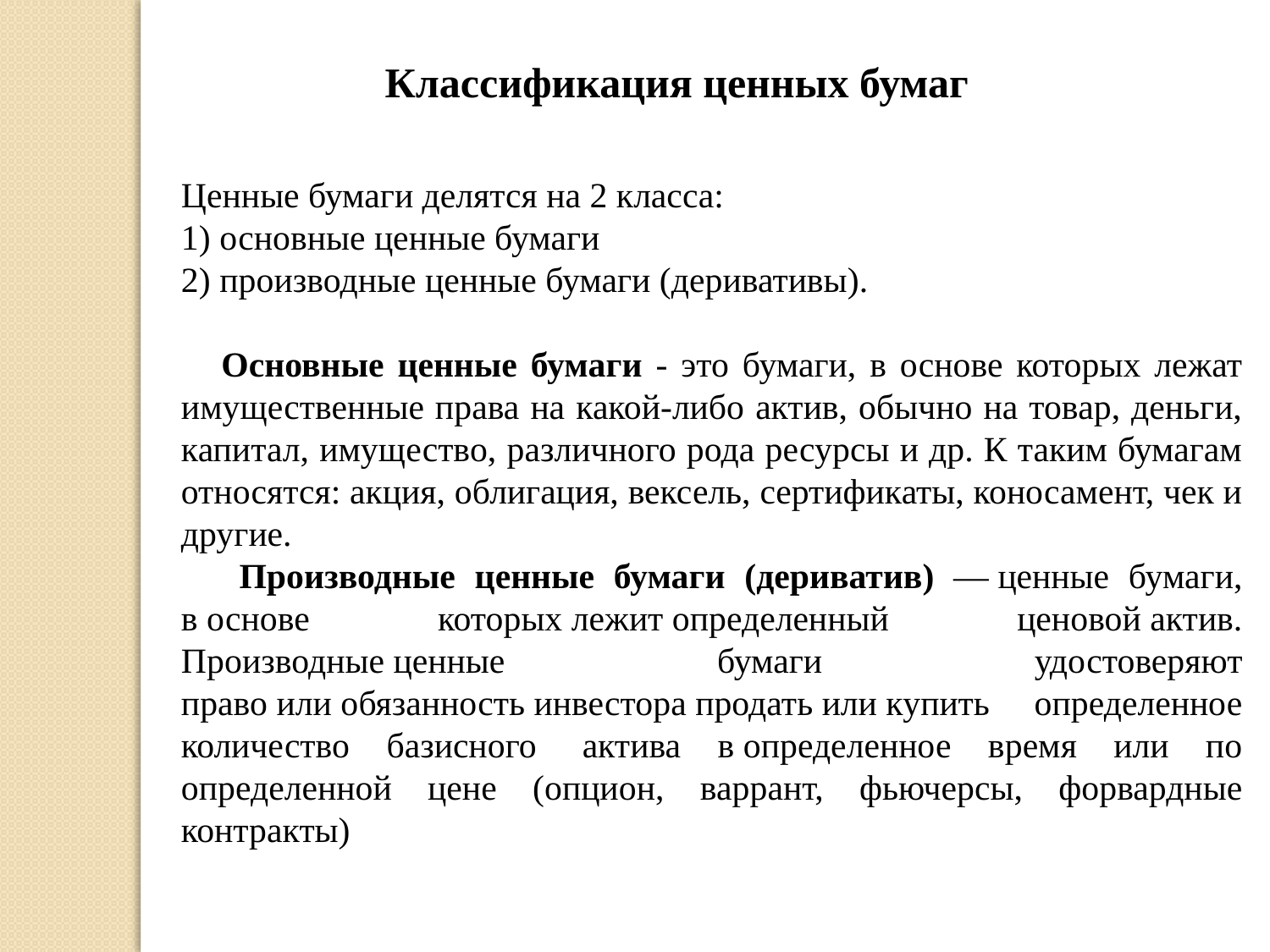

Классификация ценных бумаг
Ценные бумаги делятся на 2 класса:
1) основные ценные бумаги
2) производные ценные бумаги (деривативы).

   Основные ценные бумаги - это бумаги, в основе которых лежат имущественные права на какой-либо актив, обычно на товар, деньги, капитал, имущество, различного рода ресурсы и др. К таким бумагам относятся: акция, облигация, вексель, сертификаты, коносамент, чек и другие.
   Производные ценные бумаги (дериватив) — ценные бумаги, в основе которых лежит определенный ценовой актив. Производные ценные бумаги удостоверяют право или обязанность инвестора продать или купить определенное количество базисного  актива в определенное время или по определенной цене (опцион, варрант, фьючерсы, форвардные контракты)